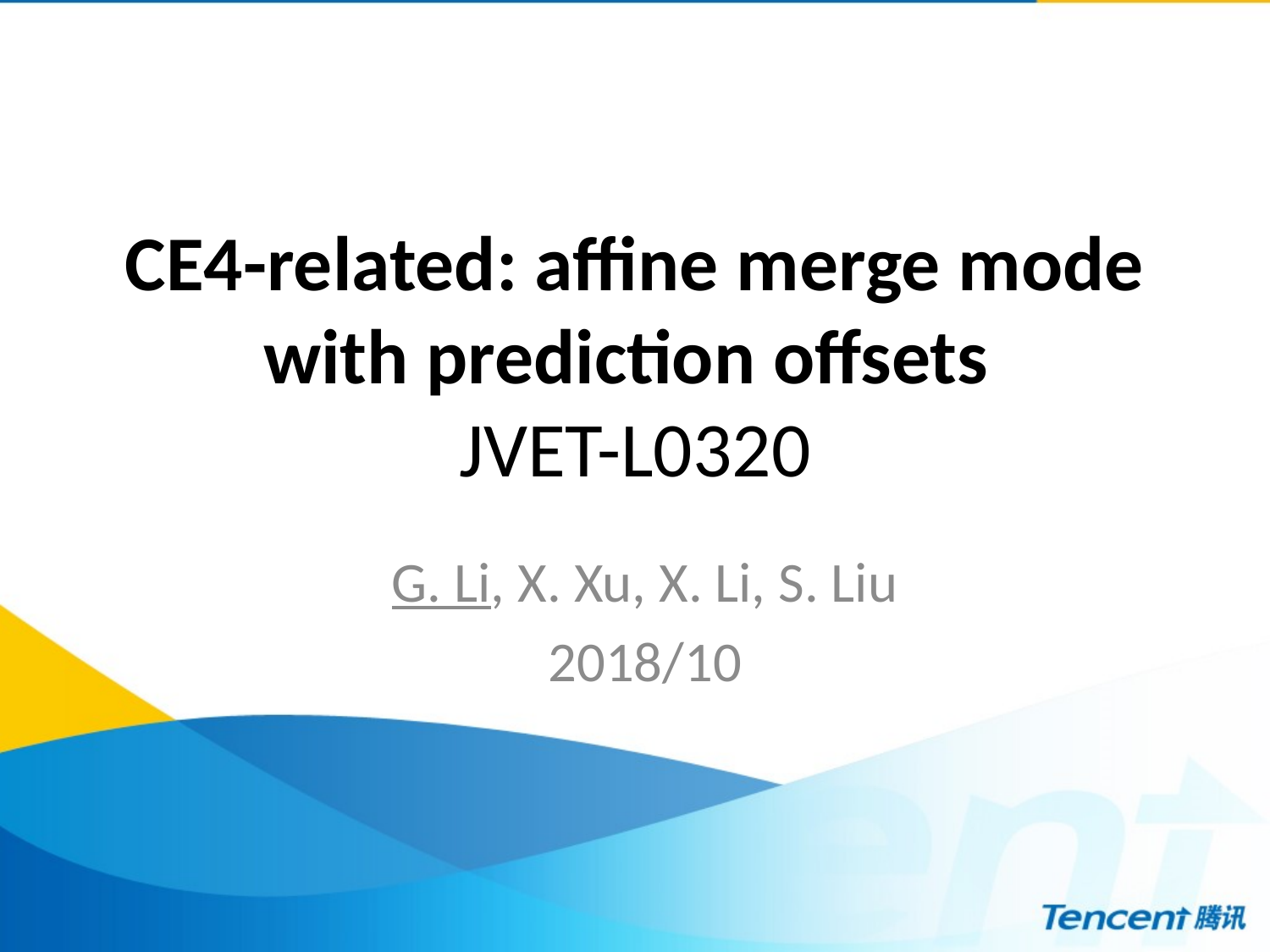

# CE4-related: affine merge mode with prediction offsets JVET-L0320
G. Li, X. Xu, X. Li, S. Liu
2018/10